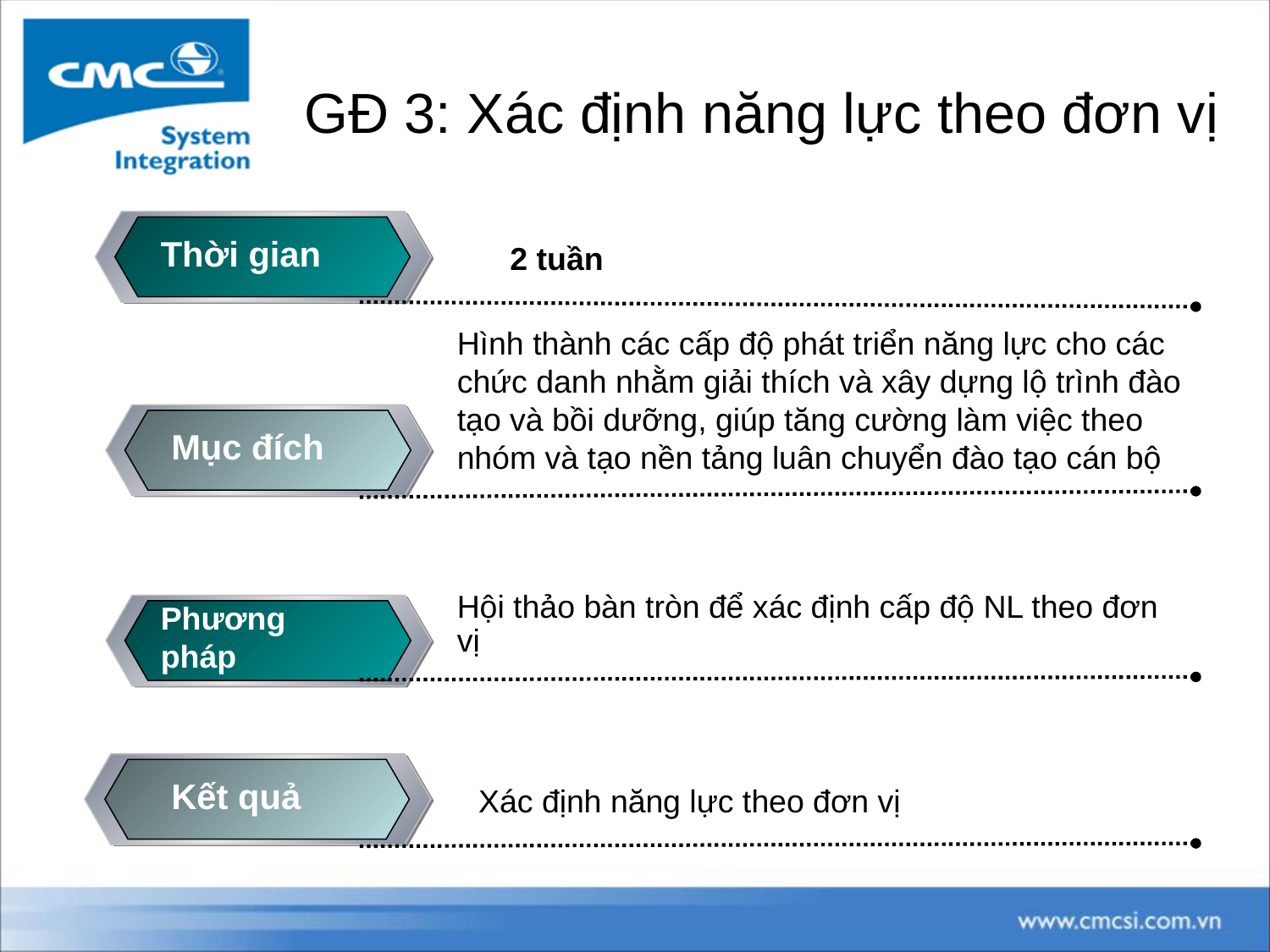

# GĐ 3: Xác định năng lực theo đơn vị

Thời gian
2 tuần

Hình thành các cấp độ phát triển năng lực cho các chức danh nhằm giải thích và xây dựng lộ trình đào tạo và bồi dưỡng, giúp tăng cường làm việc theo nhóm và tạo nền tảng luân chuyển đào tạo cán bộ

Mục đích

Hội thảo bàn tròn để xác định cấp độ NL theo đơn vị
Phương pháp

Kết quả
Xác định năng lực theo đơn vị